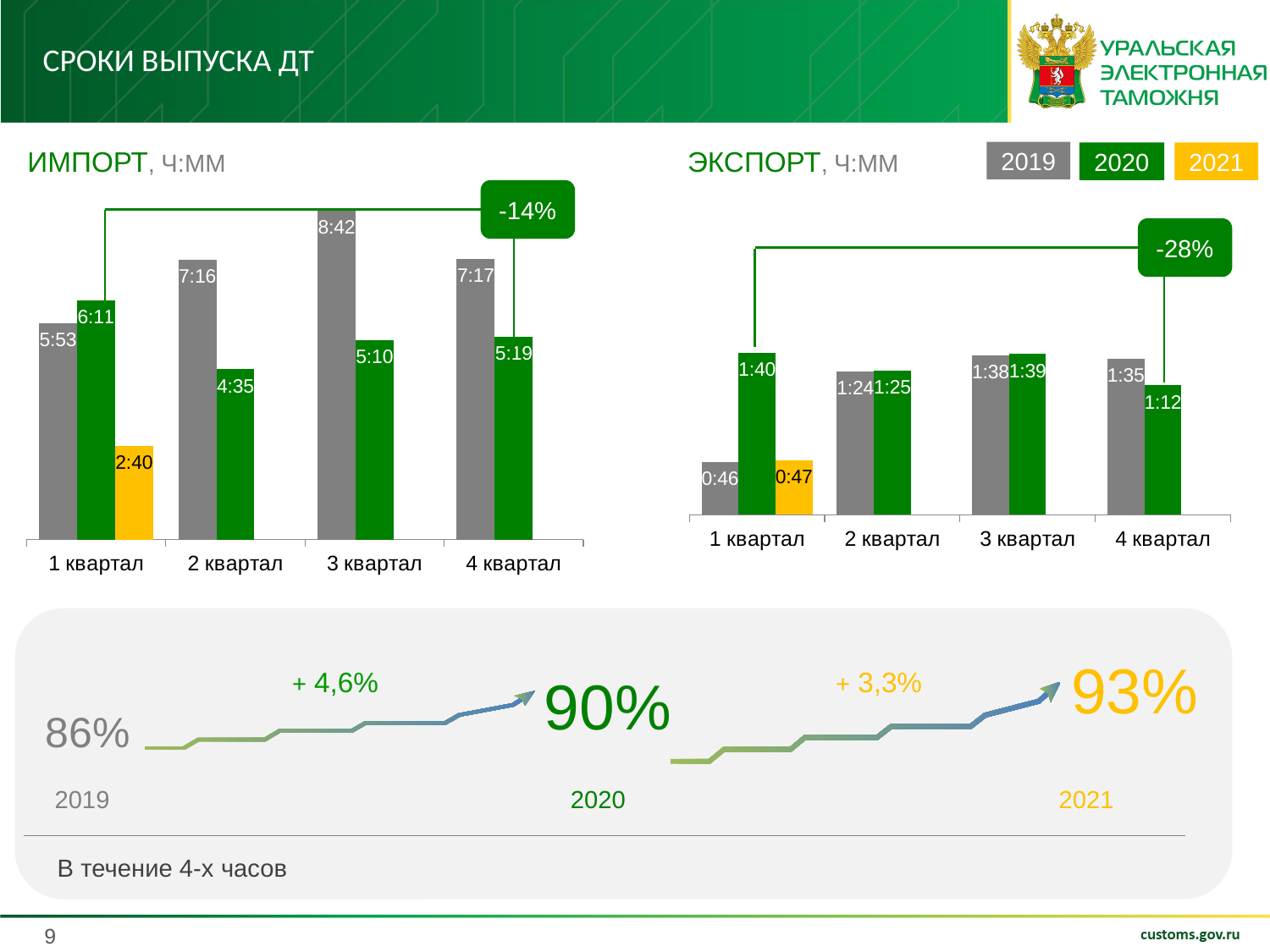

# Сроки выпуска ДТ
экспорт, ч:мм
импорт, ч:мм
2019
2021
2020

### Chart

| Category | Ряд 1 | Ряд 2 | Ряд 3 |
|---|---|---|---|
| 1 квартал | 5.53 | 6.11 | 2.4 |
| 2 квартал | 7.16 | 4.35 | None |
| 3 квартал | 8.42 | 5.1 | None |
| 4 квартал | 7.17 | 5.19 | None |

### Chart

| Category | Ряд 1 | Ряд 2 | Ряд 3 |
|---|---|---|---|
| 1 квартал | 0.46 | 1.4 | 0.47 |
| 2 квартал | 1.24 | 1.25 | None |
| 3 квартал | 1.38 | 1.39 | None |
| 4 квартал | 1.35 | 1.12 | None |
-14%
-28%

93%
90%
+ 4,6%
+ 3,3%

86%

  2019                                                                  2020                                                              2021
В течение 4-х часов
9
9